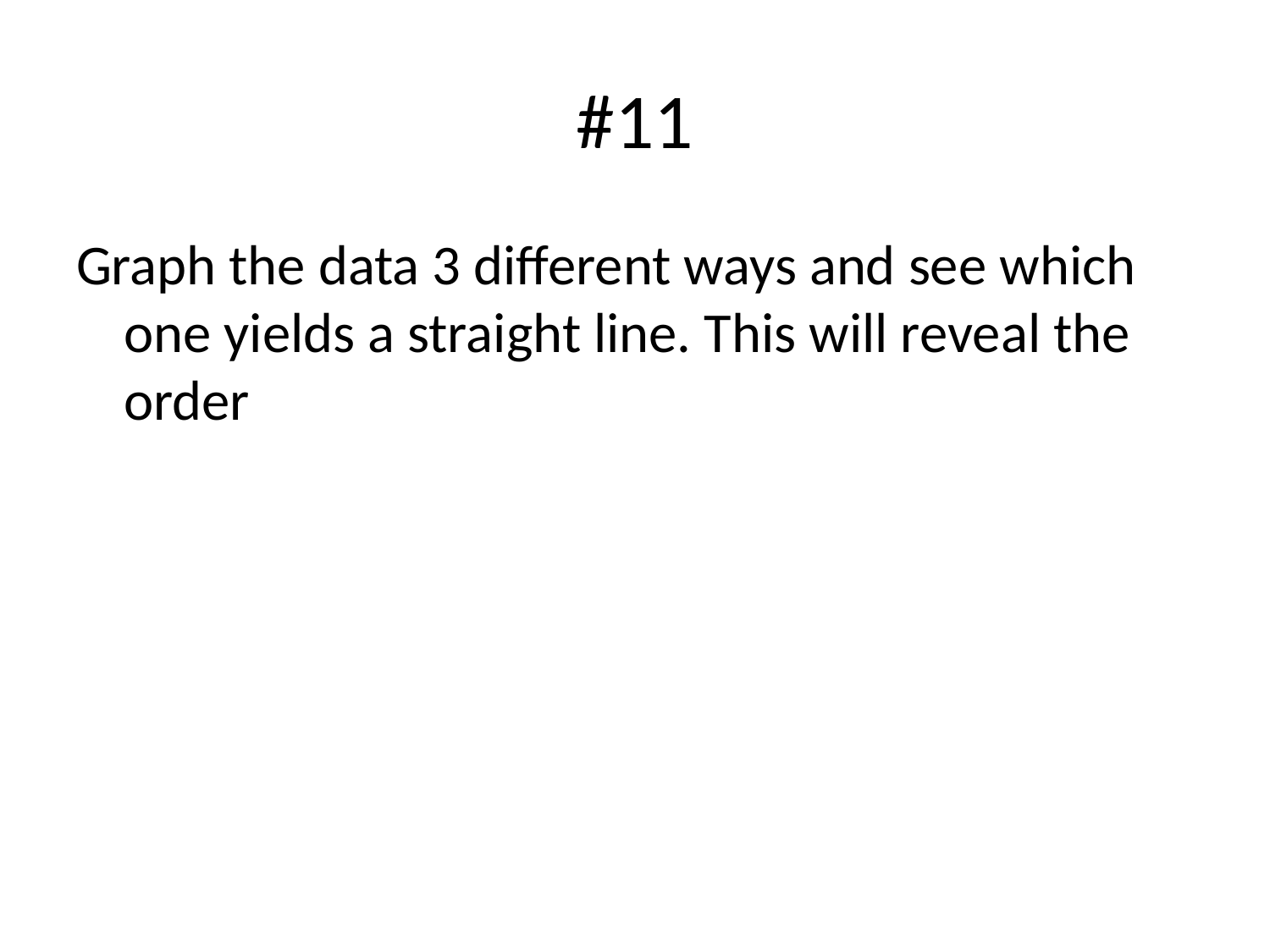

# #11
Graph the data 3 different ways and see which one yields a straight line. This will reveal the order